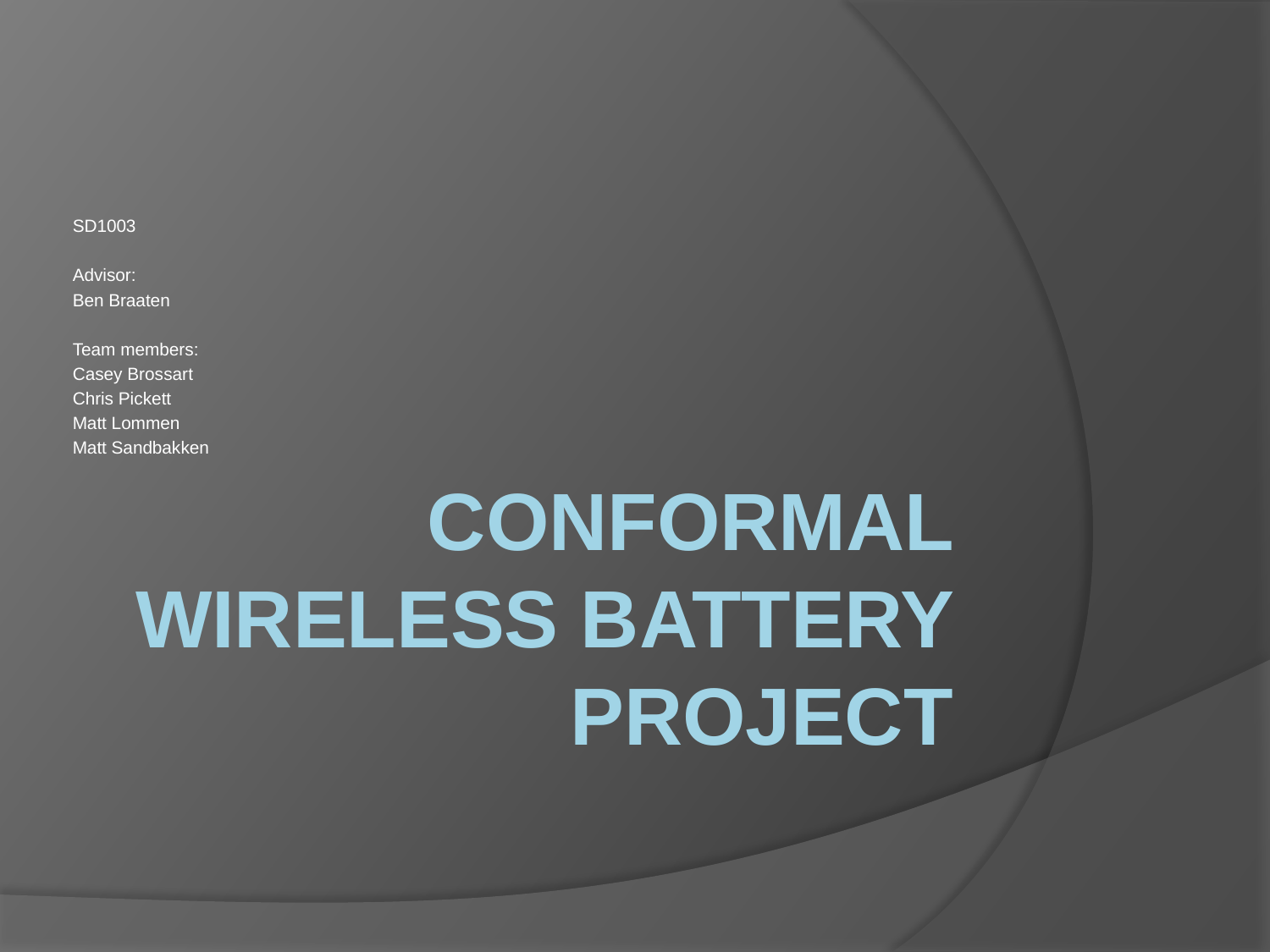

SD1003

Advisor:
Ben Braaten

Team members:
Casey Brossart
Chris Pickett
Matt Lommen
Matt Sandbakken
# Conformal WIRELESS BATTERY PROJECT